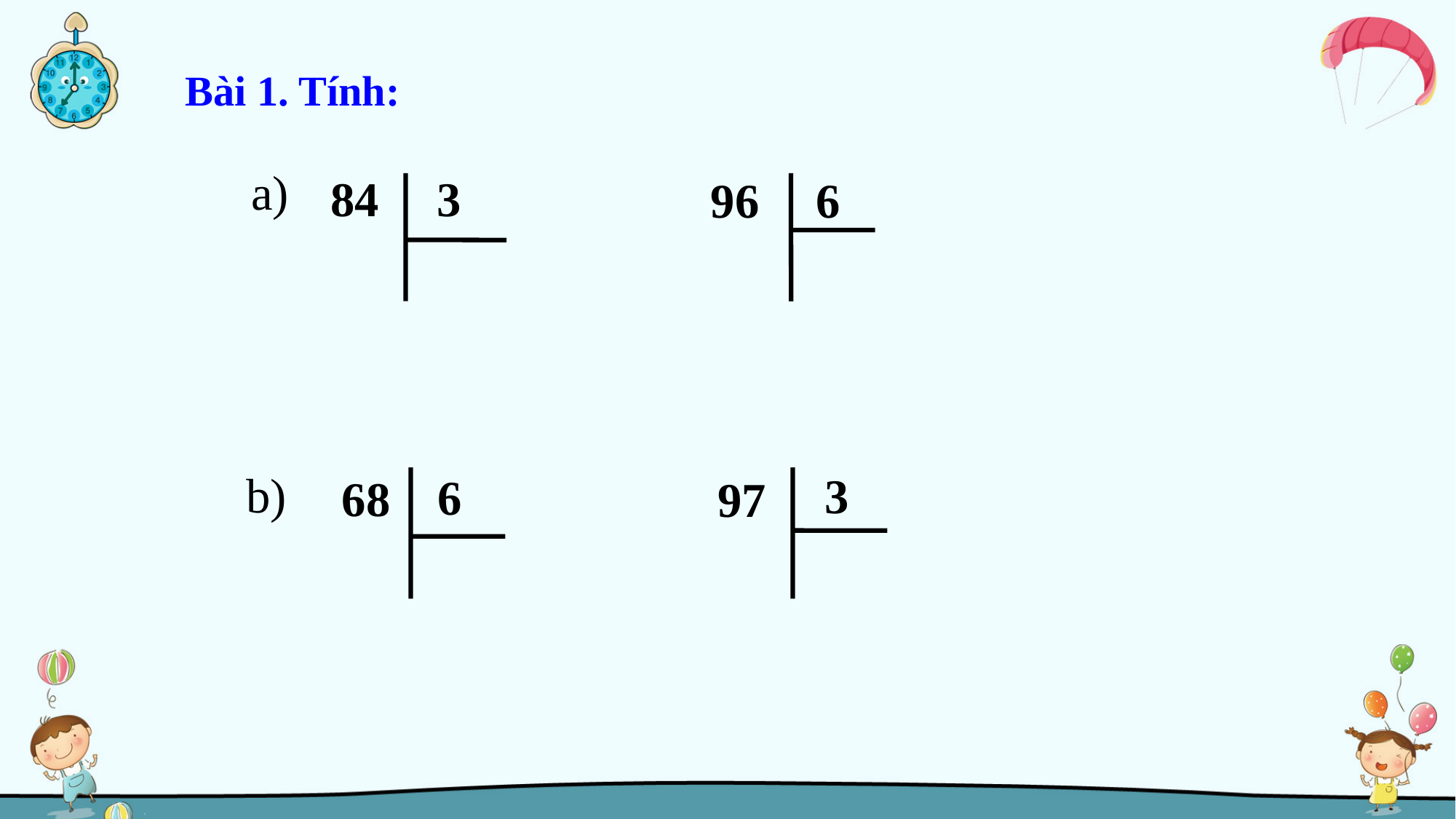

Bài 1. Tính:
a)
84
3
96
6

3
6
68
97

b)